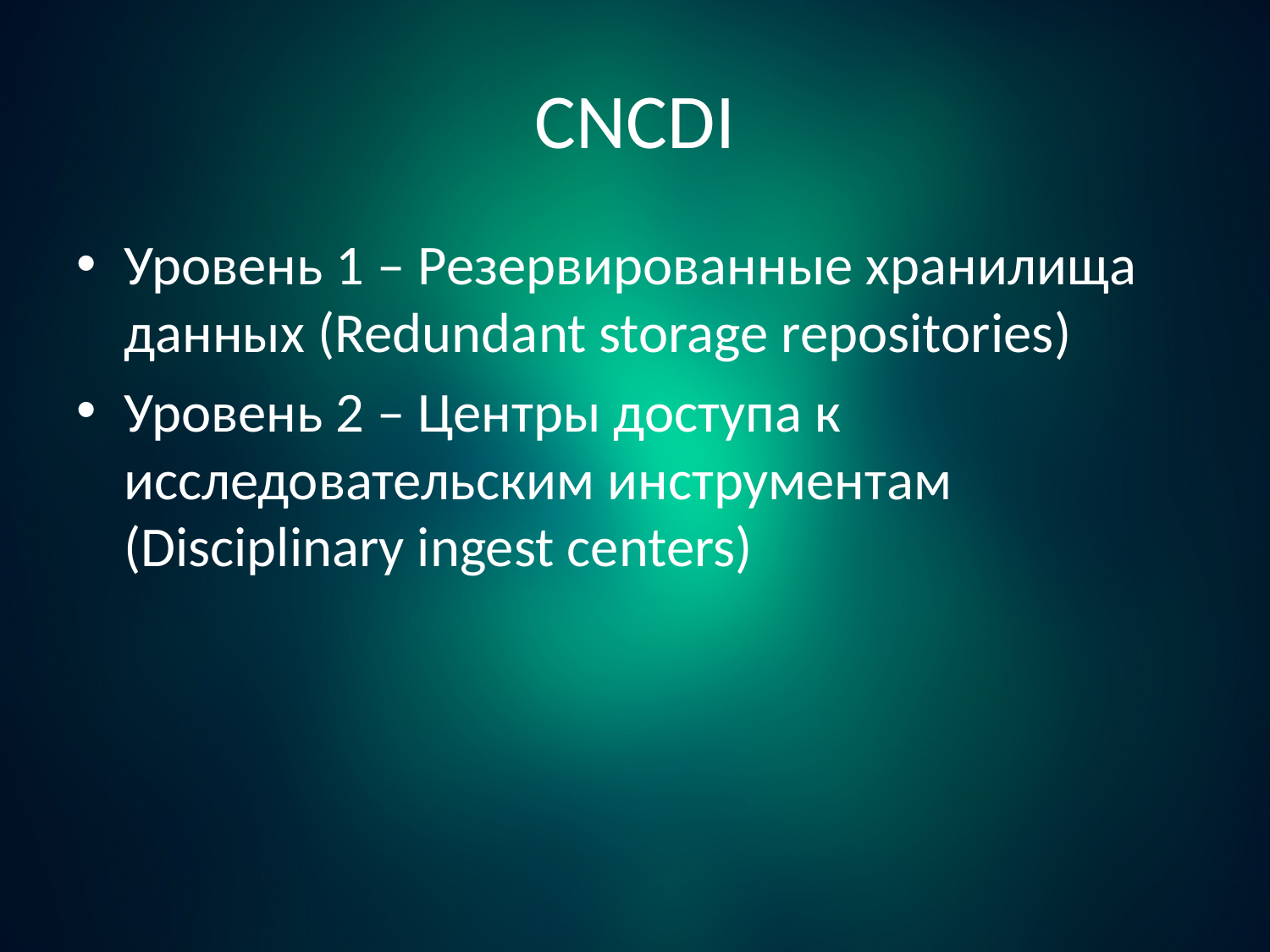

# CNCDI
Уровень 1 – Резервированные хранилища данных (Redundant storage repositories)
Уровень 2 – Центры доступа к исследовательским инструментам (Disciplinary ingest centers)